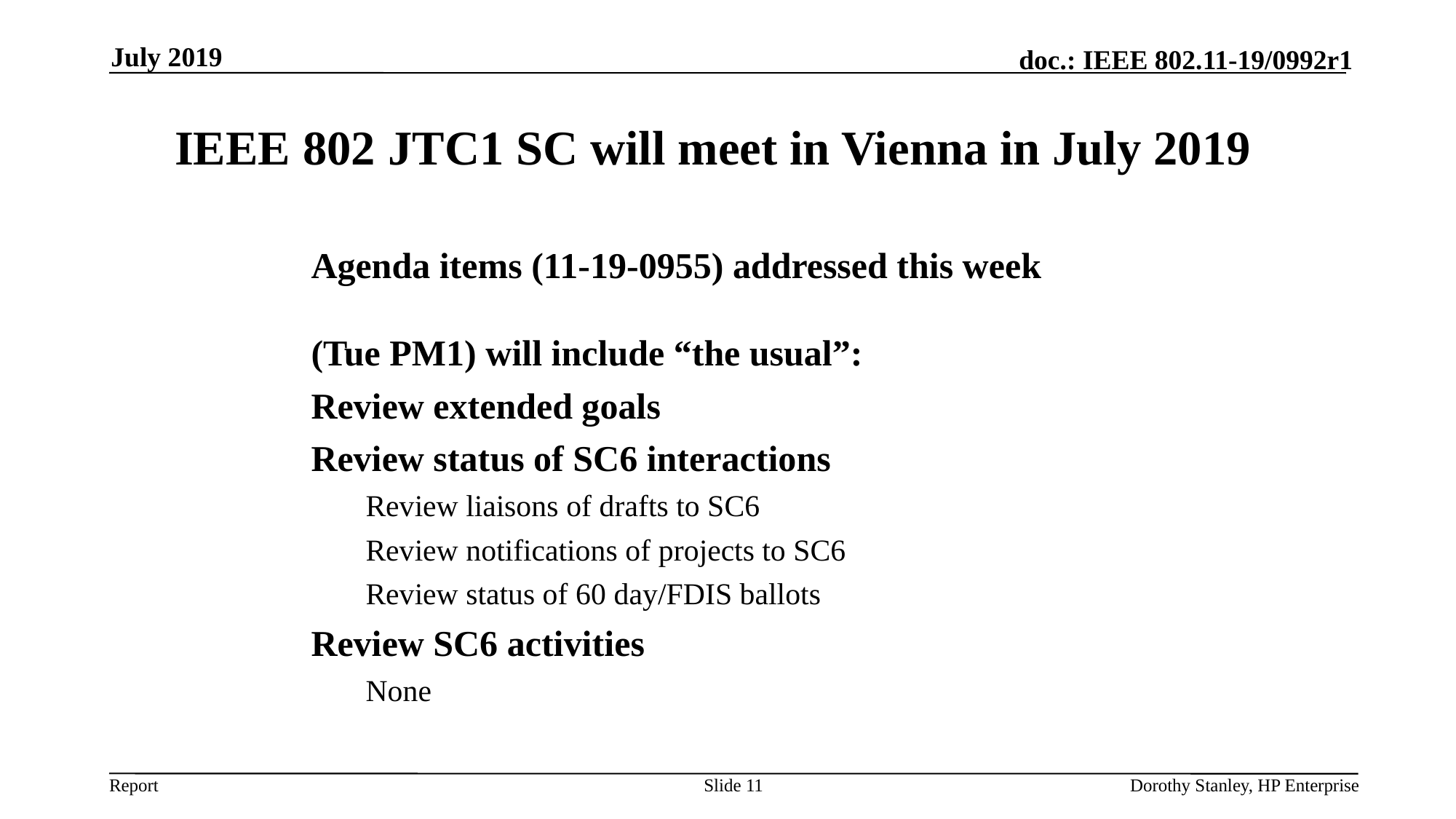

July 2019
IEEE 802 JTC1 SC will meet in Vienna in July 2019
Agenda items (11-19-0955) addressed this week
(Tue PM1) will include “the usual”:
Review extended goals
Review status of SC6 interactions
Review liaisons of drafts to SC6
Review notifications of projects to SC6
Review status of 60 day/FDIS ballots
Review SC6 activities
None
Slide 11
Dorothy Stanley, HP Enterprise